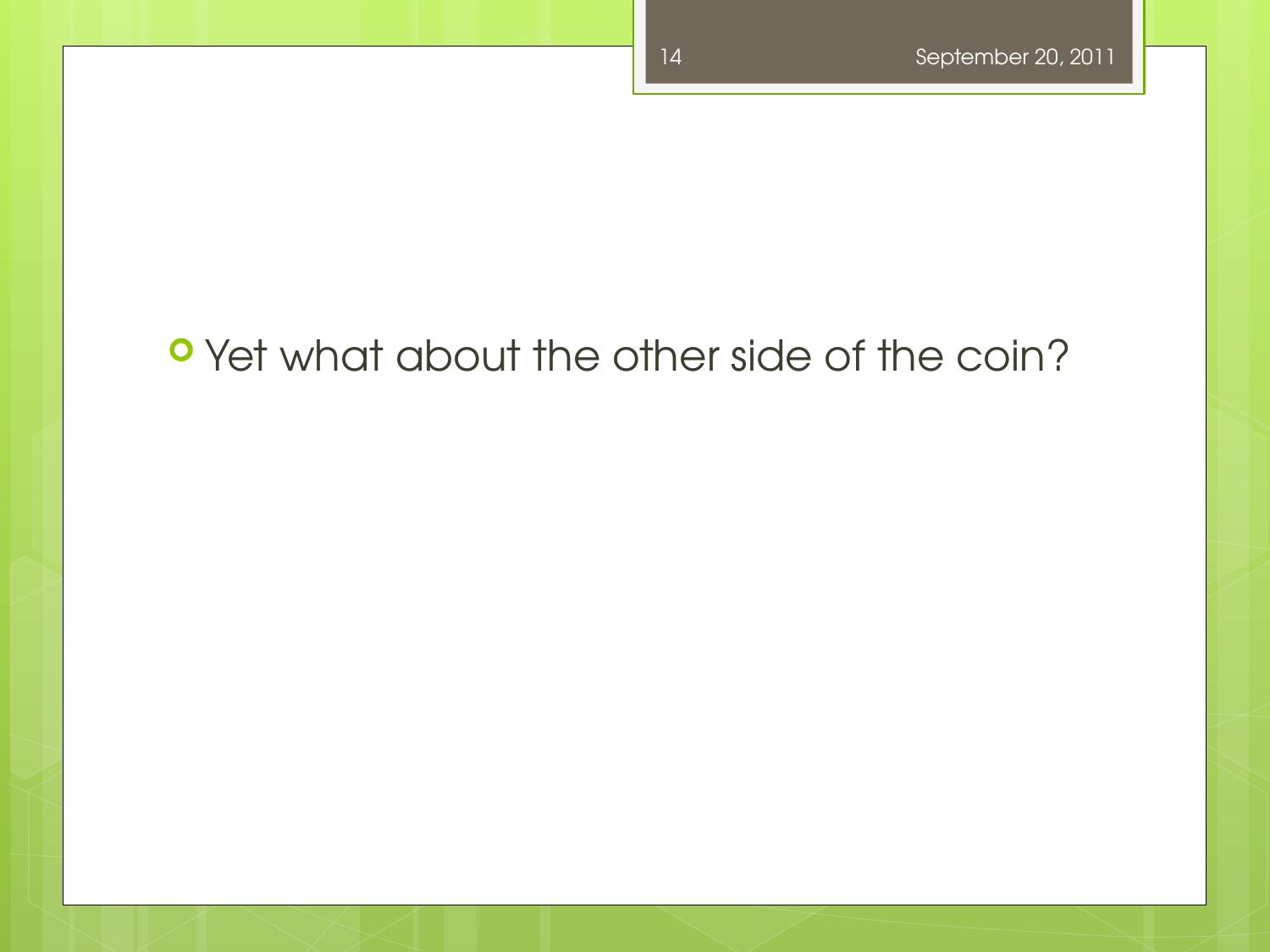

14
September 20, 2011
#
Yet what about the other side of the coin?